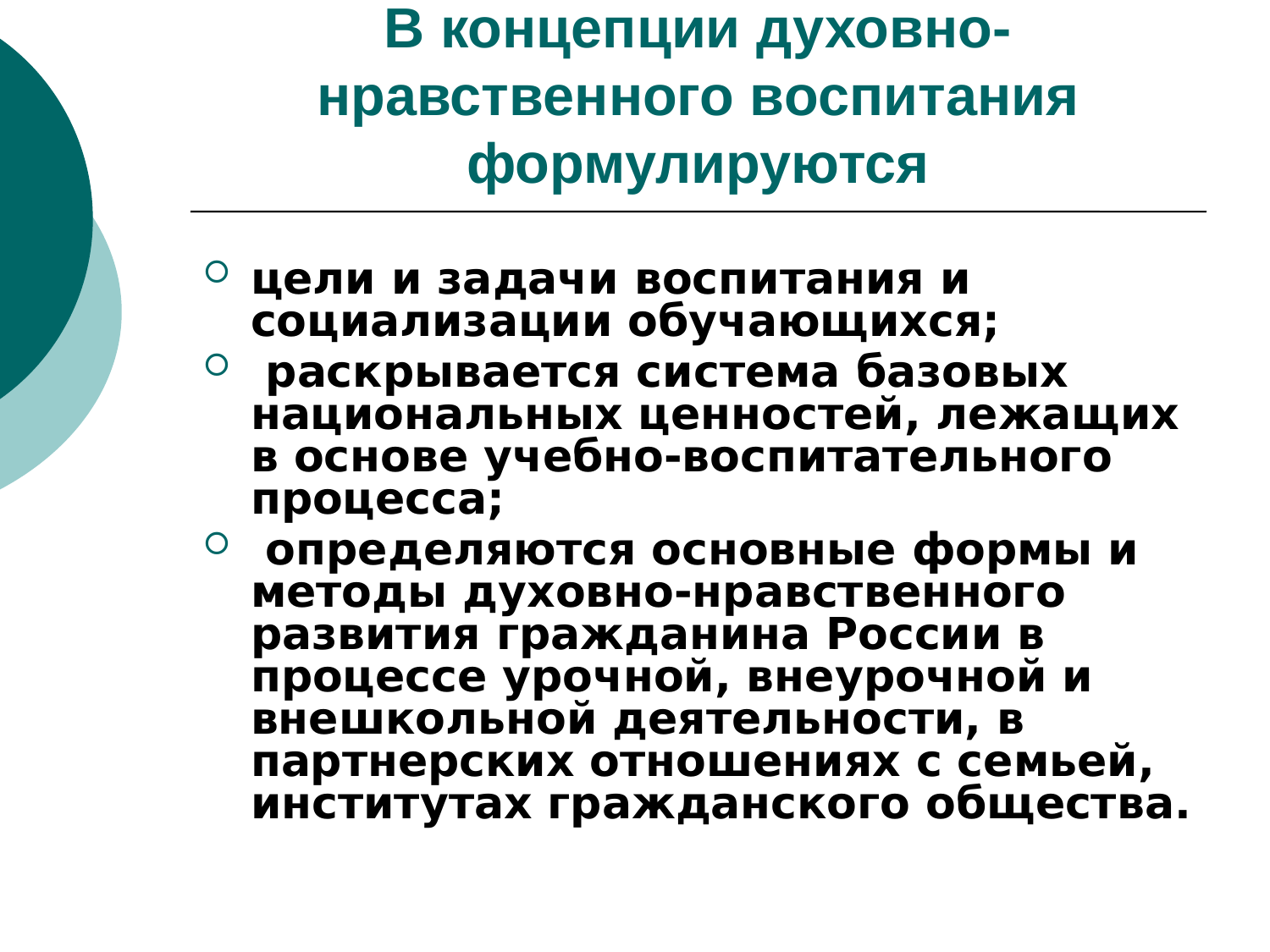

# В концепции духовно-нравственного воспитания формулируются
цели и задачи воспитания и социализации обучающихся;
 раскрывается система базовых национальных ценностей, лежащих в основе учебно-воспитательного процесса;
 определяются основные формы и методы духовно-нравственного развития гражданина России в процессе урочной, внеурочной и внешкольной деятельности, в партнерских отношениях с семьей, институтах гражданского общества.